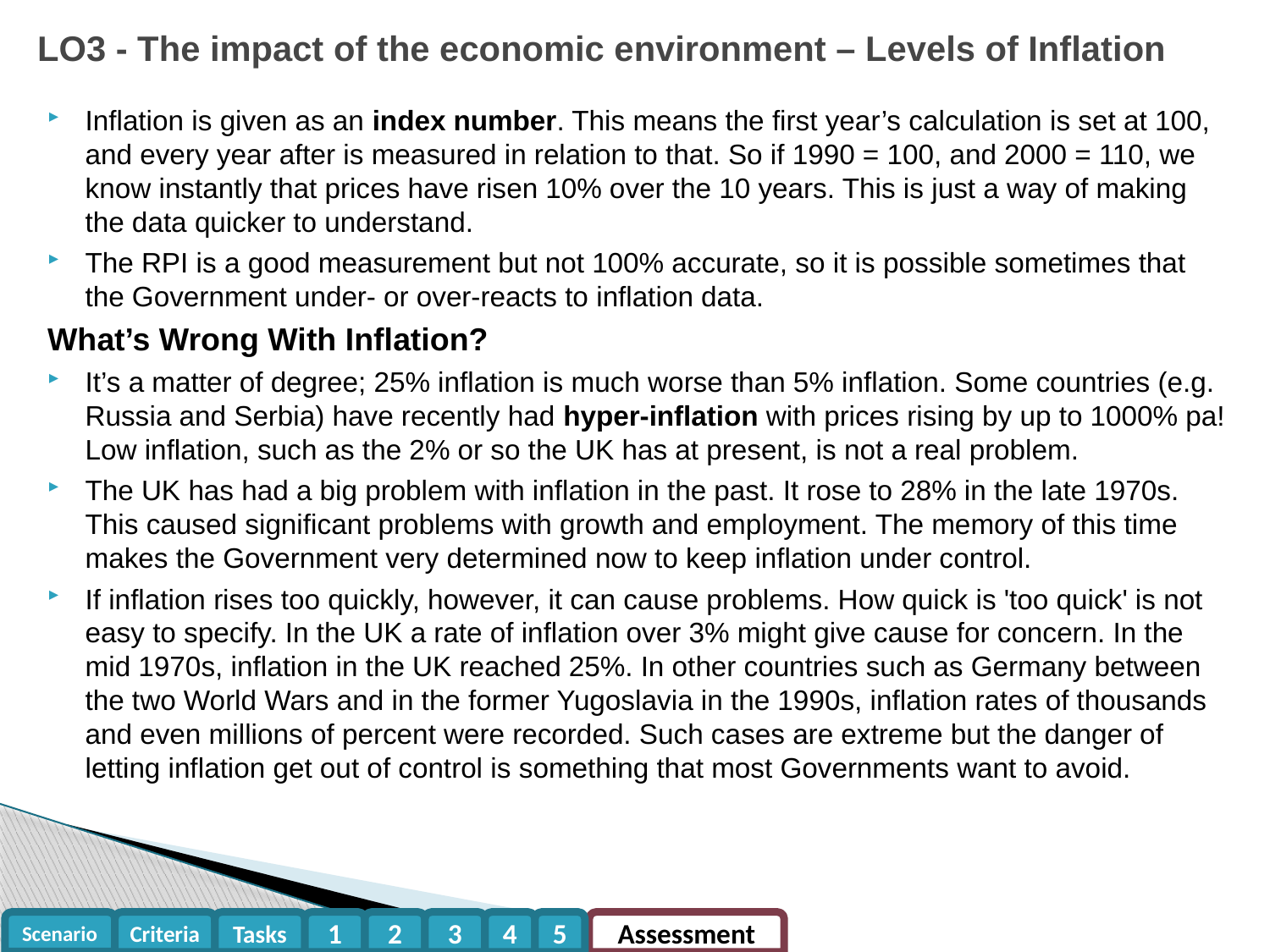

LO3 - The impact of the economic environment – Levels of Inflation
Inflation is given as an index number. This means the first year’s calculation is set at 100, and every year after is measured in relation to that. So if 1990 = 100, and 2000 = 110, we know instantly that prices have risen 10% over the 10 years. This is just a way of making the data quicker to understand.
The RPI is a good measurement but not 100% accurate, so it is possible sometimes that the Government under- or over-reacts to inflation data.
What’s Wrong With Inflation?
It’s a matter of degree; 25% inflation is much worse than 5% inflation. Some countries (e.g. Russia and Serbia) have recently had hyper-inflation with prices rising by up to 1000% pa! Low inflation, such as the 2% or so the UK has at present, is not a real problem.
The UK has had a big problem with inflation in the past. It rose to 28% in the late 1970s. This caused significant problems with growth and employment. The memory of this time makes the Government very determined now to keep inflation under control.
If inflation rises too quickly, however, it can cause problems. How quick is 'too quick' is not easy to specify. In the UK a rate of inflation over 3% might give cause for concern. In the mid 1970s, inflation in the UK reached 25%. In other countries such as Germany between the two World Wars and in the former Yugoslavia in the 1990s, inflation rates of thousands and even millions of percent were recorded. Such cases are extreme but the danger of letting inflation get out of control is something that most Governments want to avoid.